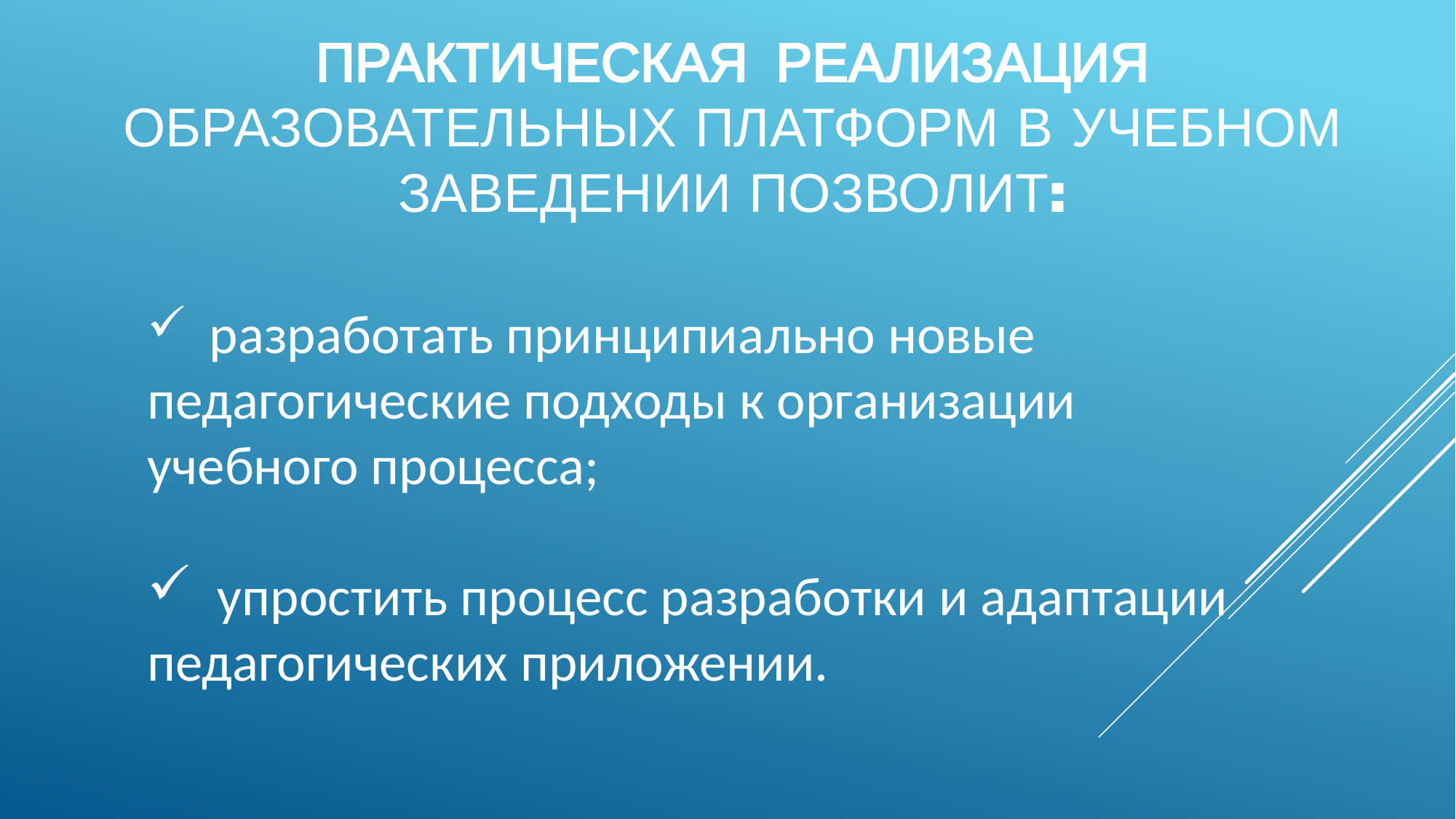

# Практическая  реализация образовательных платформ в учебном заведении позволит:
  разработать принципиально новые педагогические подходы к организации учебного процесса;

  упростить процесс разработки и адаптации педагогических приложении.